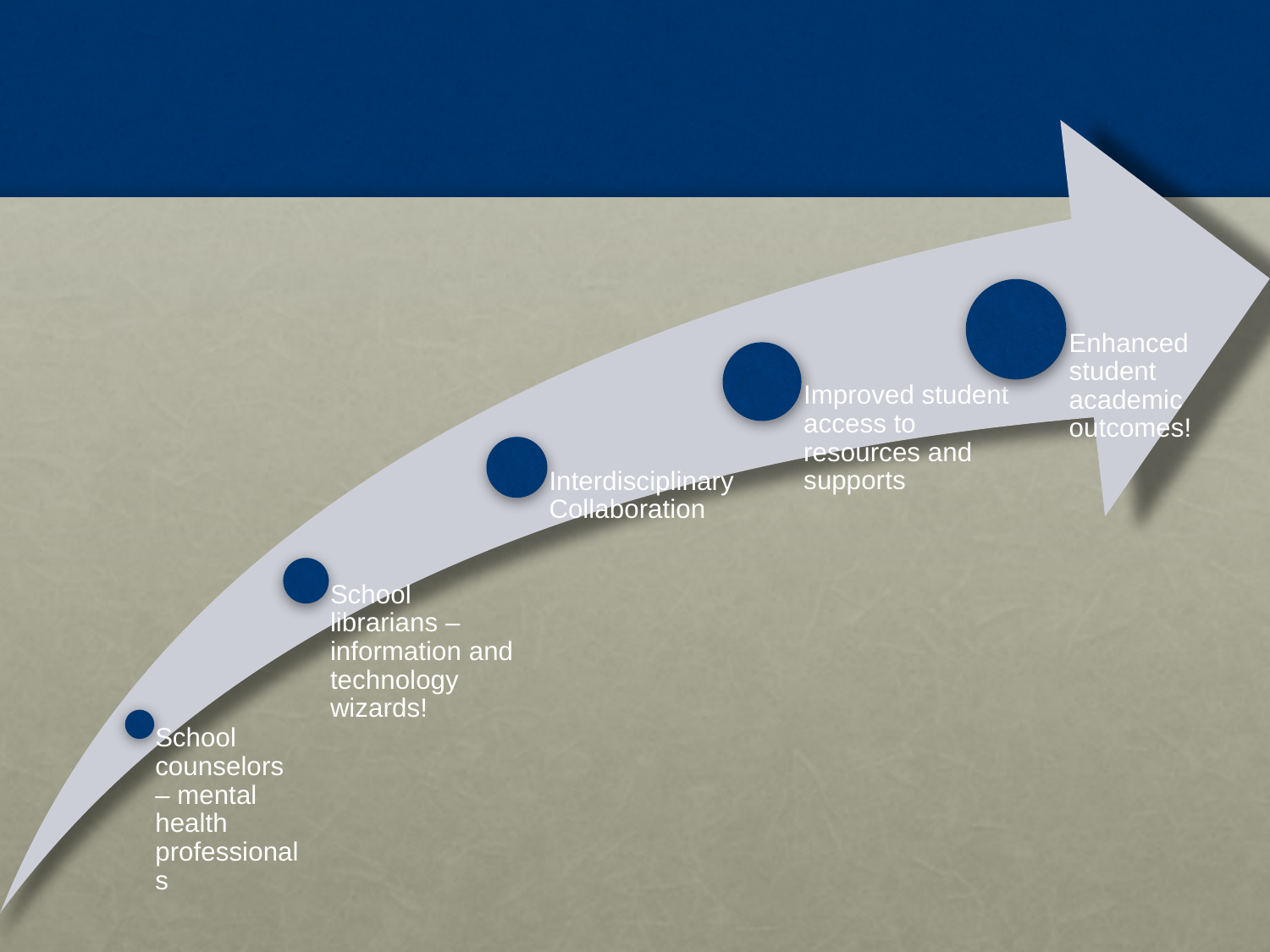

School counselors – mental health professionals
School librarians – information and technology wizards!
Interdisciplinary Collaboration
Improved student access to resources and supports
Enhanced student academic outcomes!